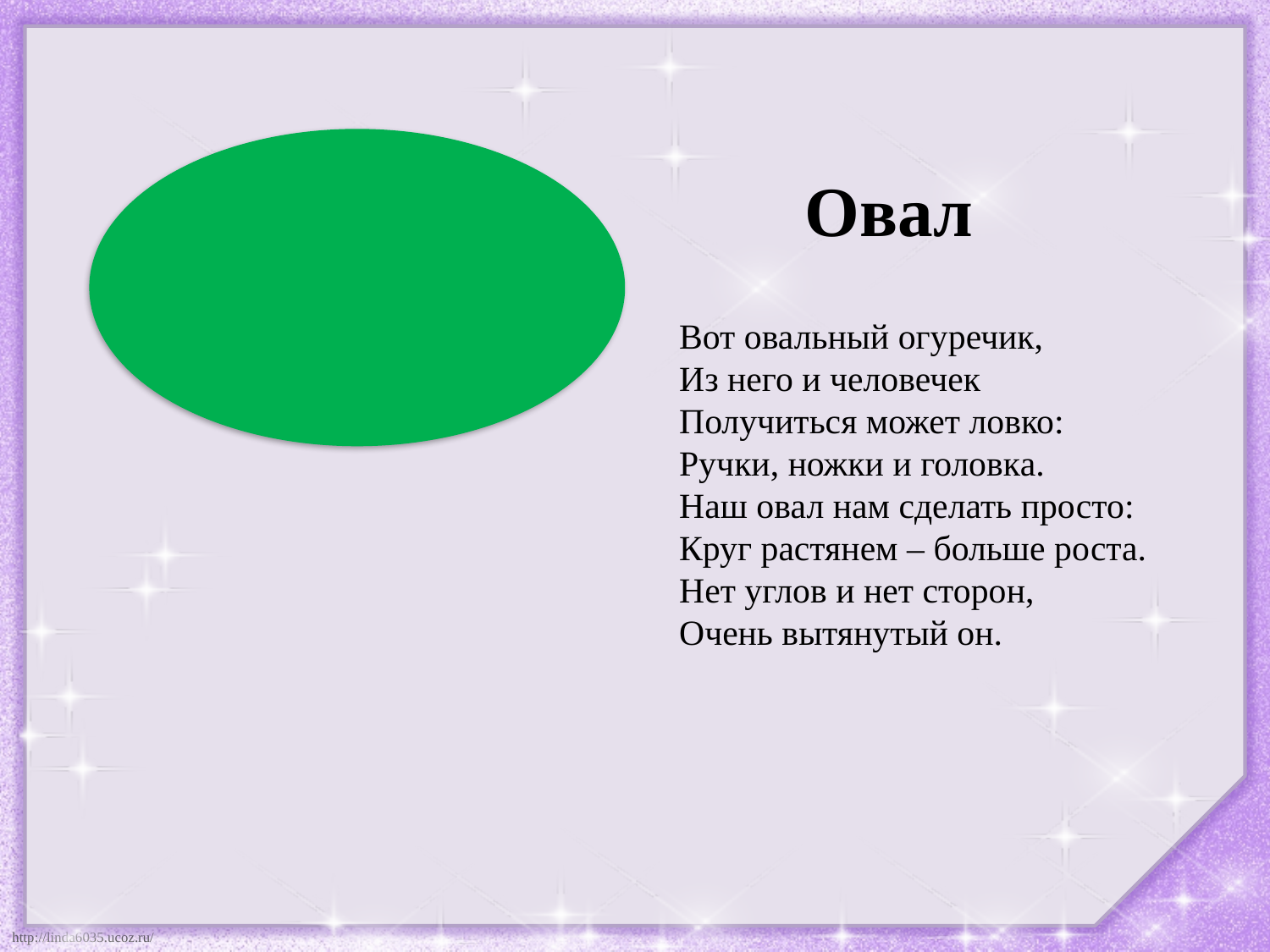

# Овал
Вот овальный огуречик,
Из него и человечек
Получиться может ловко:
Ручки, ножки и головка.
Наш овал нам сделать просто:
Круг растянем – больше роста.
Нет углов и нет сторон,
Очень вытянутый он.